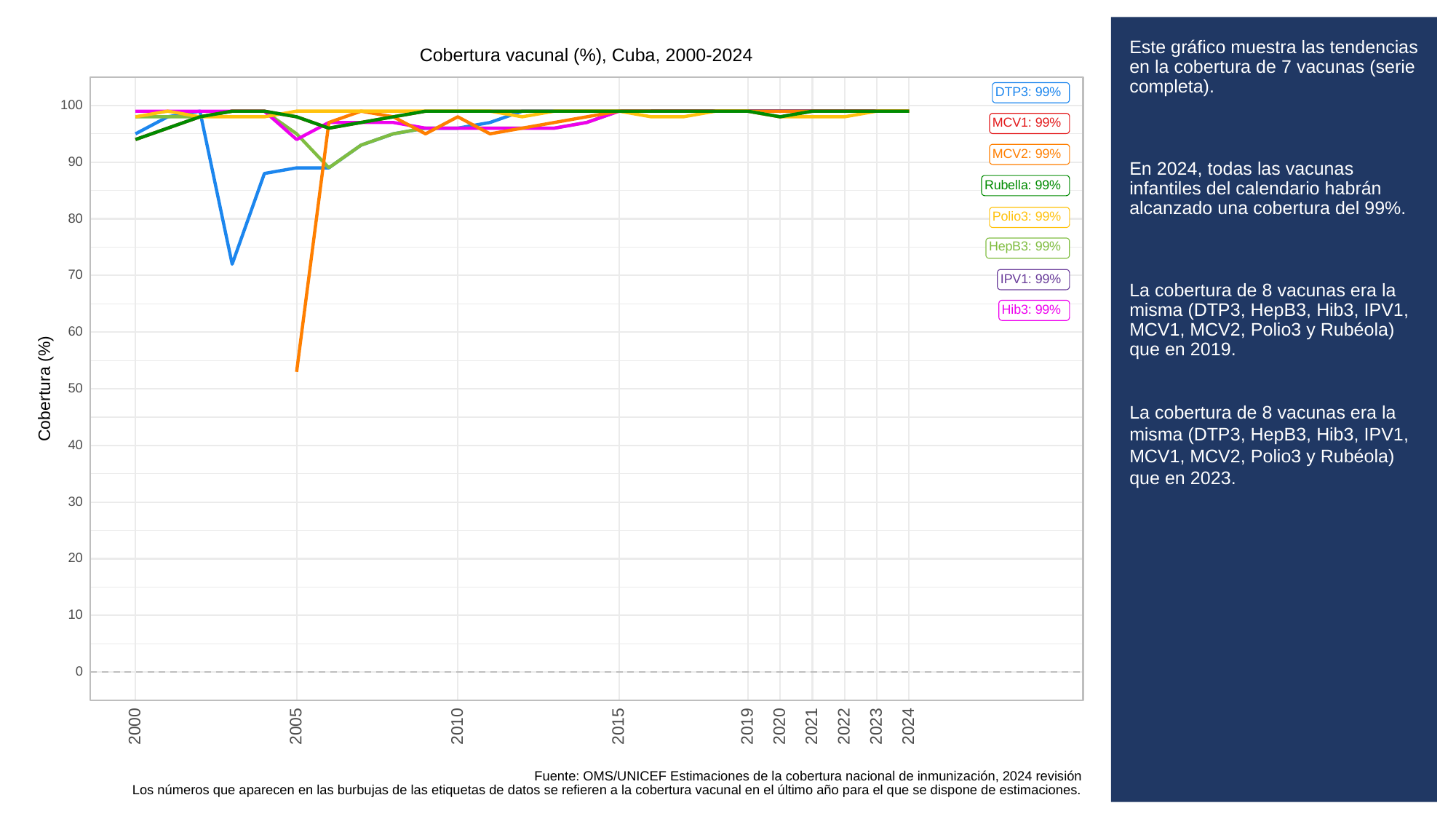

# Este gráfico muestra las tendencias en la cobertura de 7 vacunas (serie completa).

En 2024, todas las vacunas infantiles del calendario habrán alcanzado una cobertura del 99%.

La cobertura de 8 vacunas era la misma (DTP3, HepB3, Hib3, IPV1, MCV1, MCV2, Polio3 y Rubéola) que en 2019.

La cobertura de 8 vacunas era la misma (DTP3, HepB3, Hib3, IPV1, MCV1, MCV2, Polio3 y Rubéola) que en 2023.

Cobertura vacunal (%), Cuba, 2000-2024

DTP3: 99%

100

MCV1: 99%

MCV2: 99%
90

Rubella: 99%

Polio3: 99%
80

HepB3: 99%

70
IPV1: 99%

Hib3: 99%
60

Cobertura (%)
50

40

30

20

10

0

2023
2000
2005
2010
2015
2019
2020
2021
2022
2024
Fuente: OMS/UNICEF Estimaciones de la cobertura nacional de inmunización, 2024 revisión
Los números que aparecen en las burbujas de las etiquetas de datos se refieren a la cobertura vacunal en el último año para el que se dispone de estimaciones.